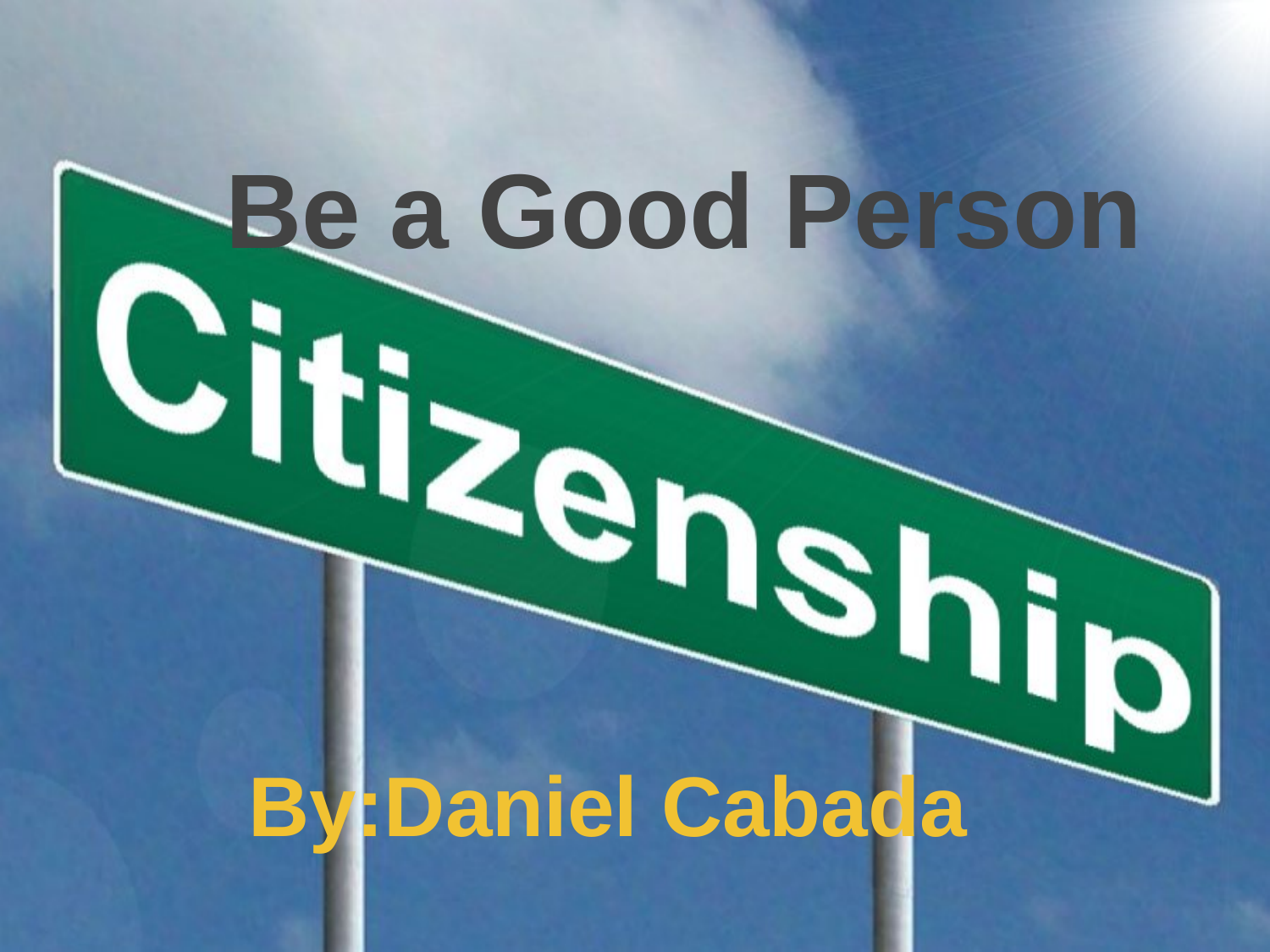

# Be a Good Person
By:Daniel Cabada